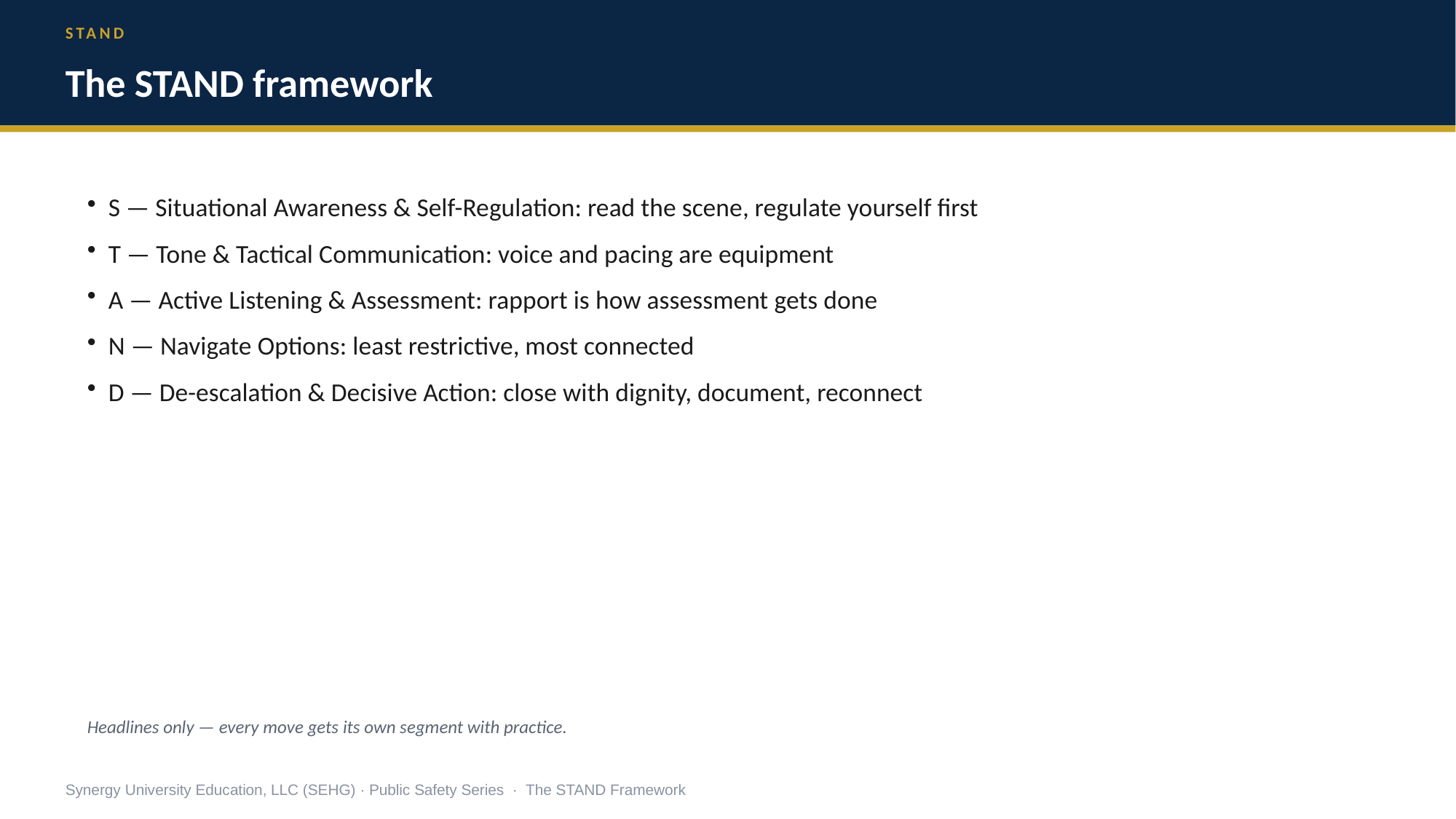

STAND
The STAND framework

S — Situational Awareness & Self-Regulation: read the scene, regulate yourself first
T — Tone & Tactical Communication: voice and pacing are equipment
A — Active Listening & Assessment: rapport is how assessment gets done
N — Navigate Options: least restrictive, most connected
D — De-escalation & Decisive Action: close with dignity, document, reconnect
Headlines only — every move gets its own segment with practice.
Synergy University Education, LLC (SEHG) · Public Safety Series  ·  The STAND Framework